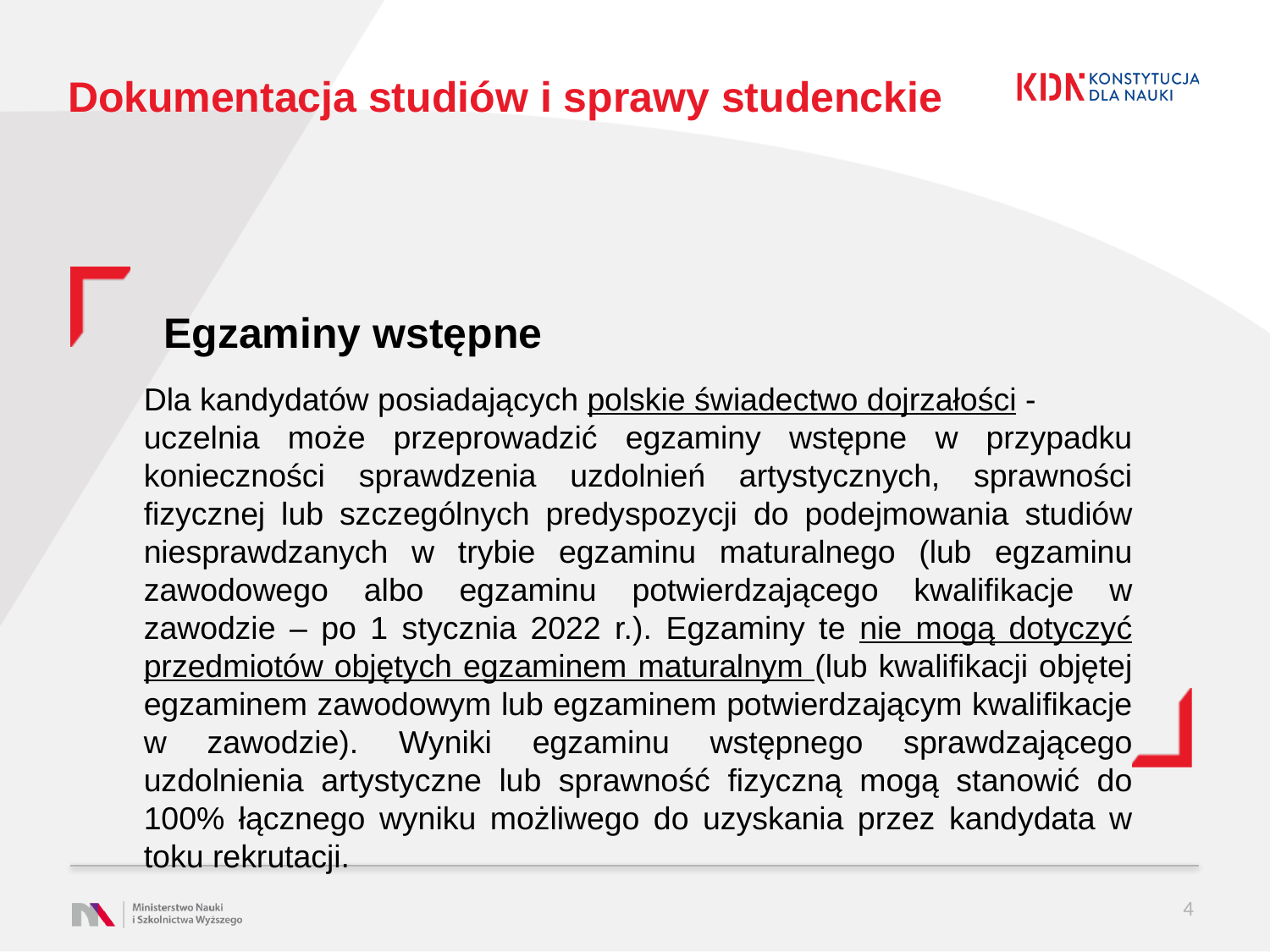

# Dokumentacja studiów i sprawy studenckie
Egzaminy wstępne
Dla kandydatów posiadających polskie świadectwo dojrzałości -
uczelnia może przeprowadzić egzaminy wstępne w przypadku konieczności sprawdzenia uzdolnień artystycznych, sprawności fizycznej lub szczególnych predyspozycji do podejmowania studiów niesprawdzanych w trybie egzaminu maturalnego (lub egzaminu zawodowego albo egzaminu potwierdzającego kwalifikacje w zawodzie – po 1 stycznia 2022 r.). Egzaminy te nie mogą dotyczyć przedmiotów objętych egzaminem maturalnym (lub kwalifikacji objętej egzaminem zawodowym lub egzaminem potwierdzającym kwalifikacje w zawodzie). Wyniki egzaminu wstępnego sprawdzającego uzdolnienia artystyczne lub sprawność fizyczną mogą stanowić do 100% łącznego wyniku możliwego do uzyskania przez kandydata w toku rekrutacji.

4